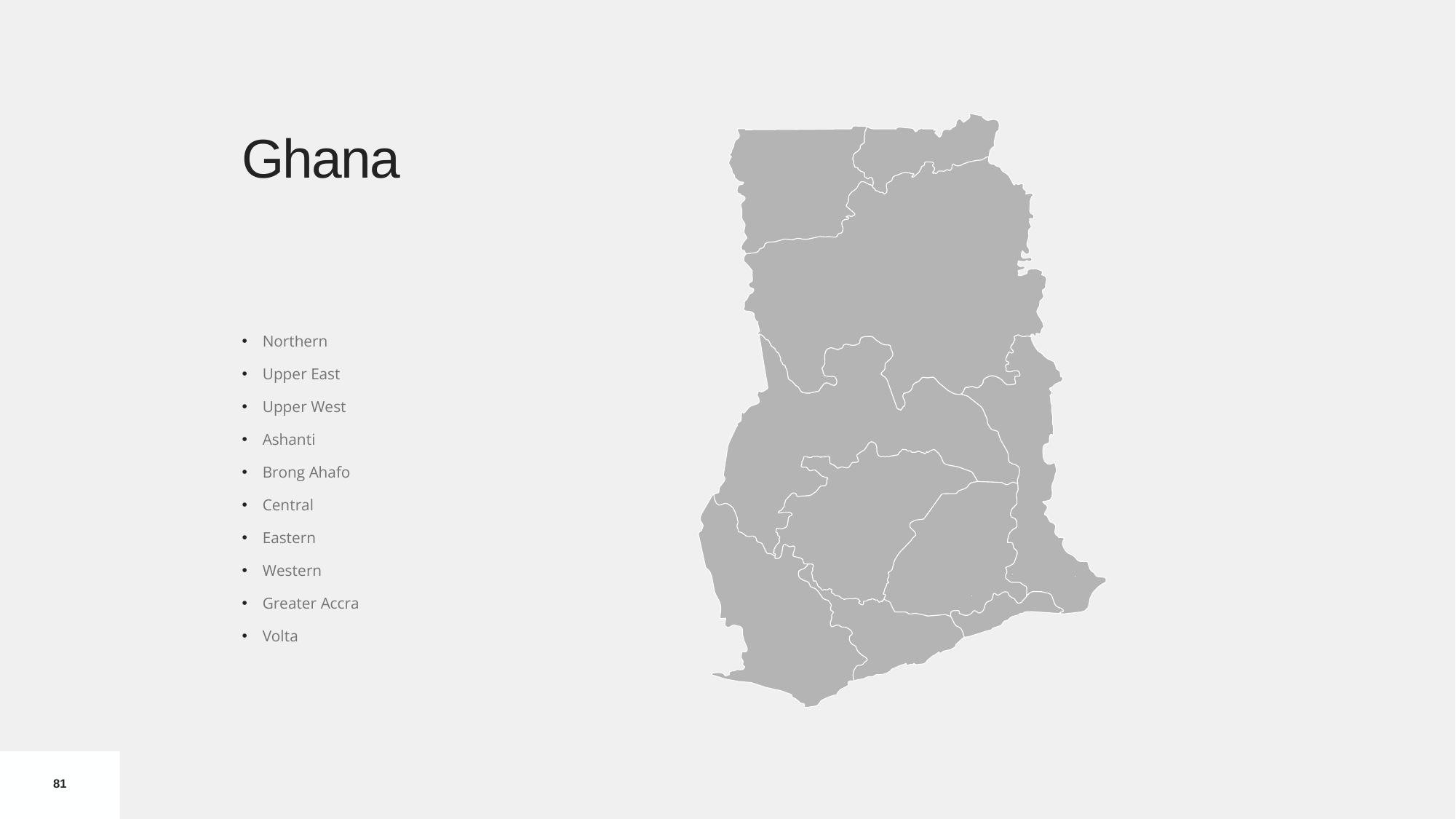

# Ghana

Northern
Upper East
Upper West
Ashanti
Brong Ahafo
Central
Eastern
Western
Greater Accra
Volta